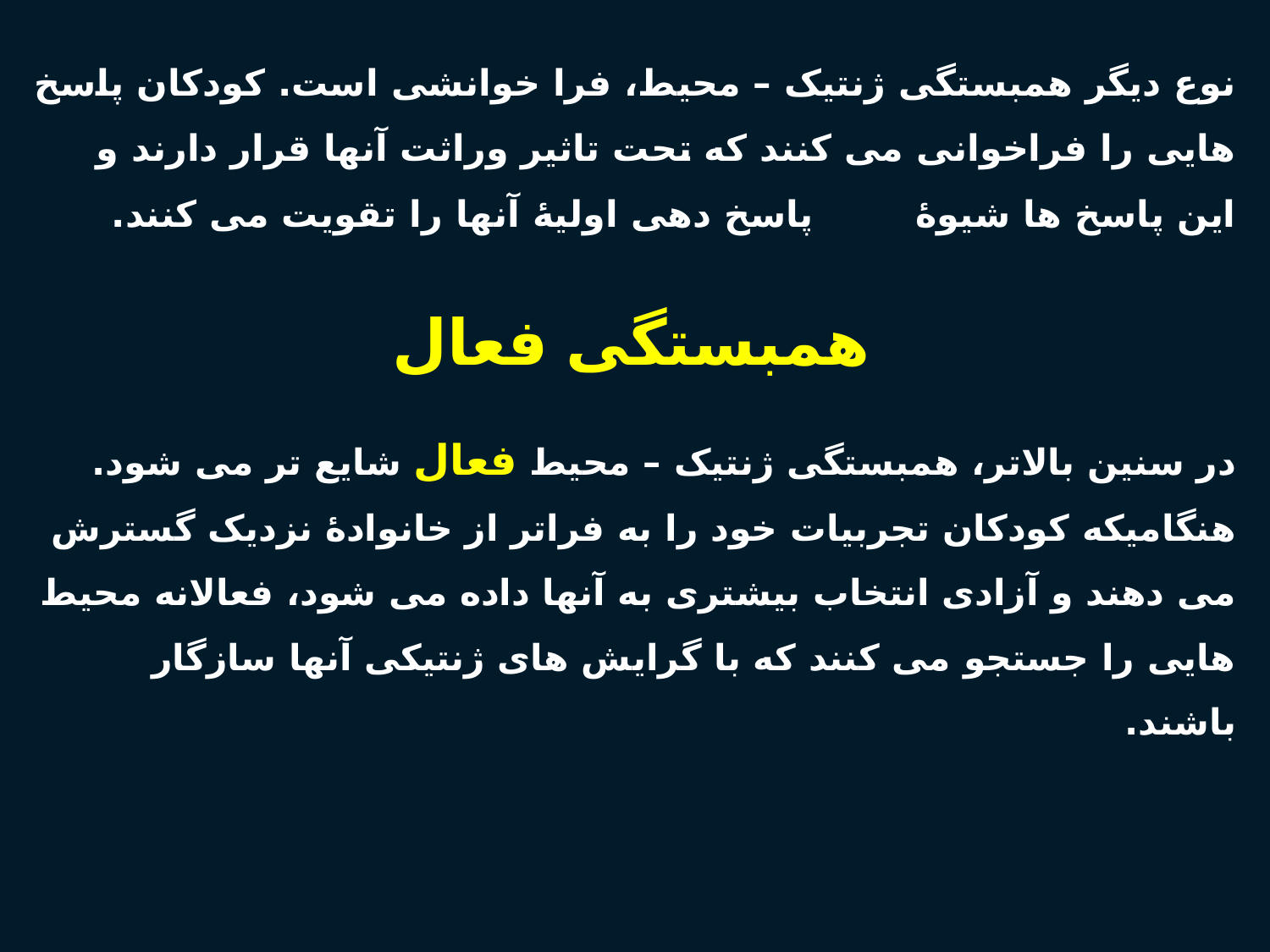

نوع دیگر همبستگی ژنتیک – محیط، فرا خوانشی است. کودکان پاسخ هایی را فراخوانی می کنند که تحت تاثیر وراثت آنها قرار دارند و این پاسخ ها شیوۀ        پاسخ دهی اولیۀ آنها را تقویت می کنند.
# همبستگی فعال
در سنین بالاتر، همبستگی ژنتیک – محیط فعال شایع تر می شود. هنگامیکه کودکان تجربیات خود را به فراتر از خانوادۀ نزدیک گسترش می دهند و آزادی انتخاب بیشتری به آنها داده می شود، فعالانه محیط هایی را جستجو می کنند که با گرایش های ژنتیکی آنها سازگار باشند.
55